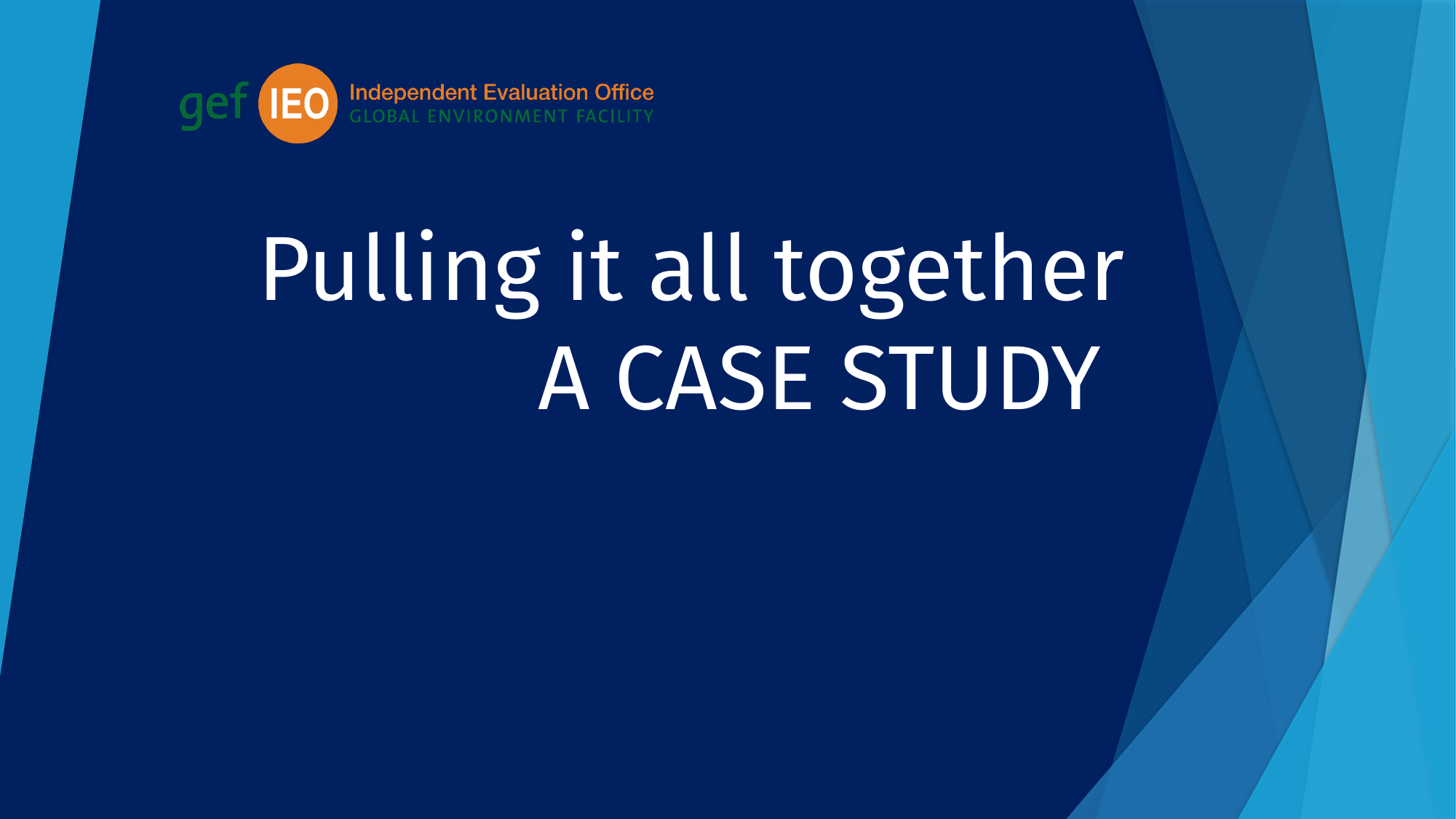

# Pulling it all together A CASE STUDY